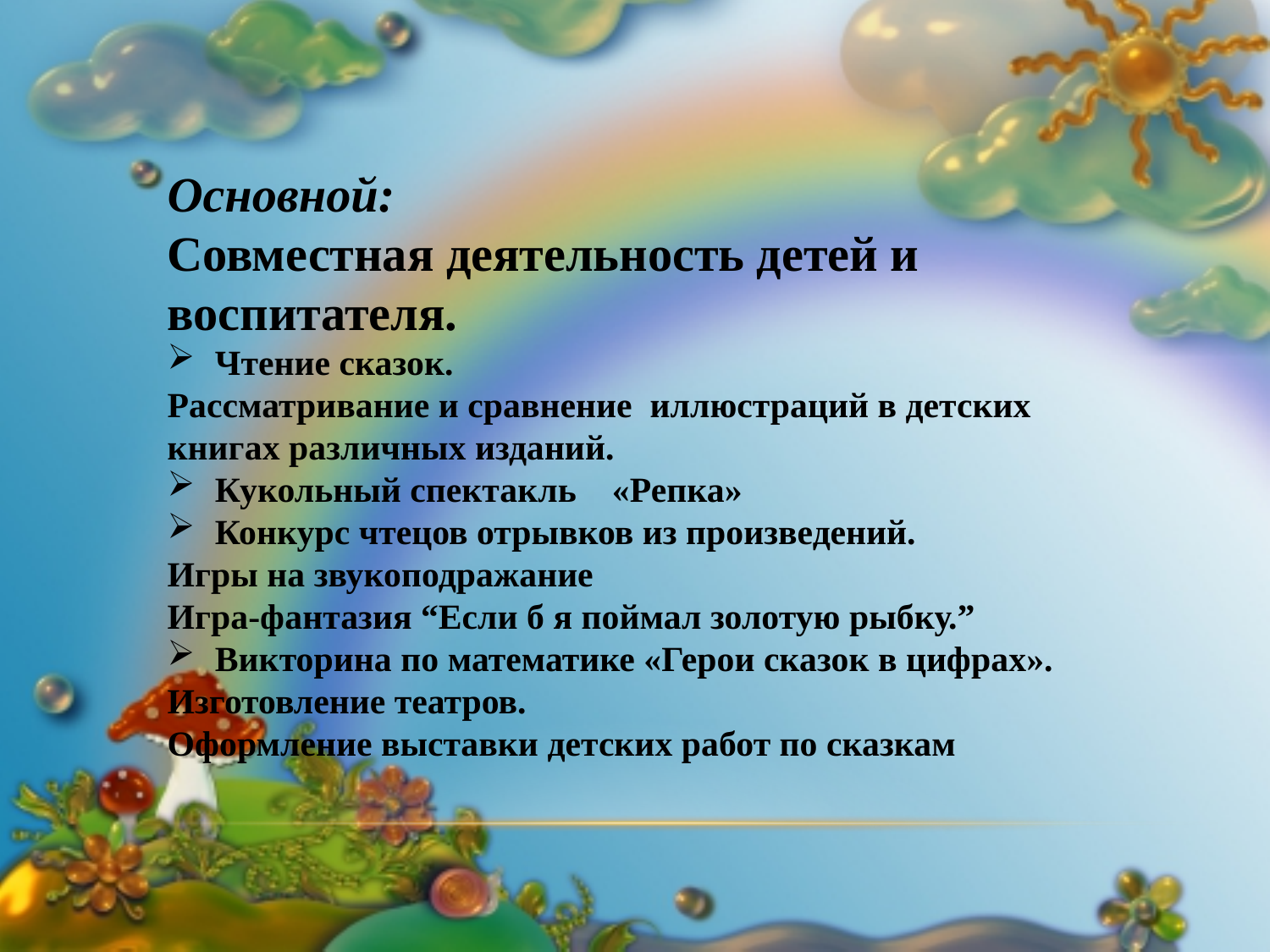

Основной:
Совместная деятельность детей и воспитателя.
Чтение сказок.
Рассматривание и сравнение  иллюстраций в детских книгах различных изданий.
Кукольный спектакль    «Репка»
Конкурс чтецов отрывков из произведений.
Игры на звукоподражание
Игра-фантазия “Если б я поймал золотую рыбку.”
Викторина по математике «Герои сказок в цифрах».
Изготовление театров.
Оформление выставки детских работ по сказкам